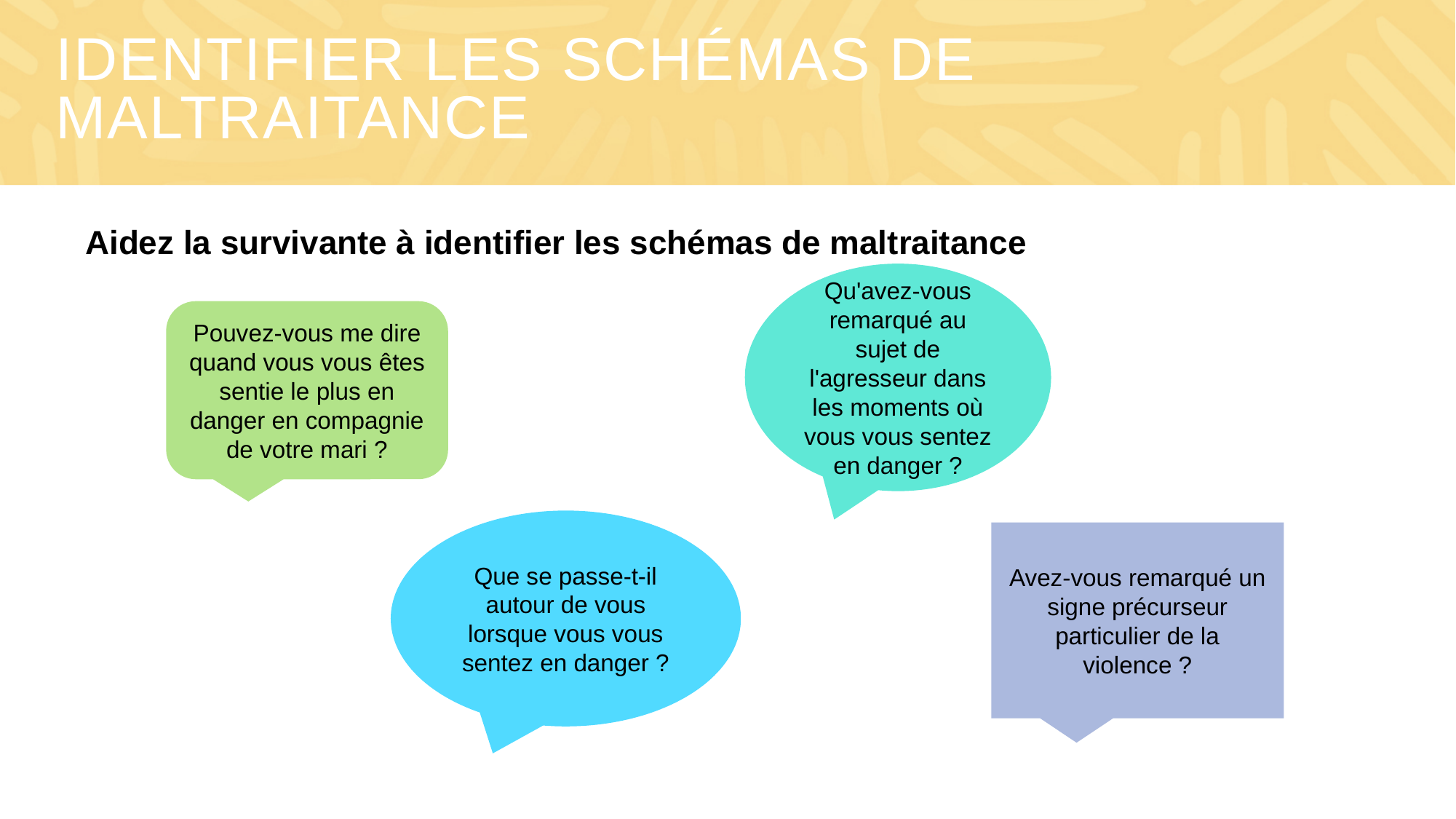

# Identifier les SCHÉMAS DE MALTRAITANCE
Aidez la survivante à identifier les schémas de maltraitance
Qu'avez-vous remarqué au sujet de l'agresseur dans les moments où vous vous sentez en danger ?
Pouvez-vous me dire quand vous vous êtes sentie le plus en danger en compagnie de votre mari ?
Que se passe-t-il autour de vous lorsque vous vous sentez en danger ?
Avez-vous remarqué un signe précurseur particulier de la violence ?